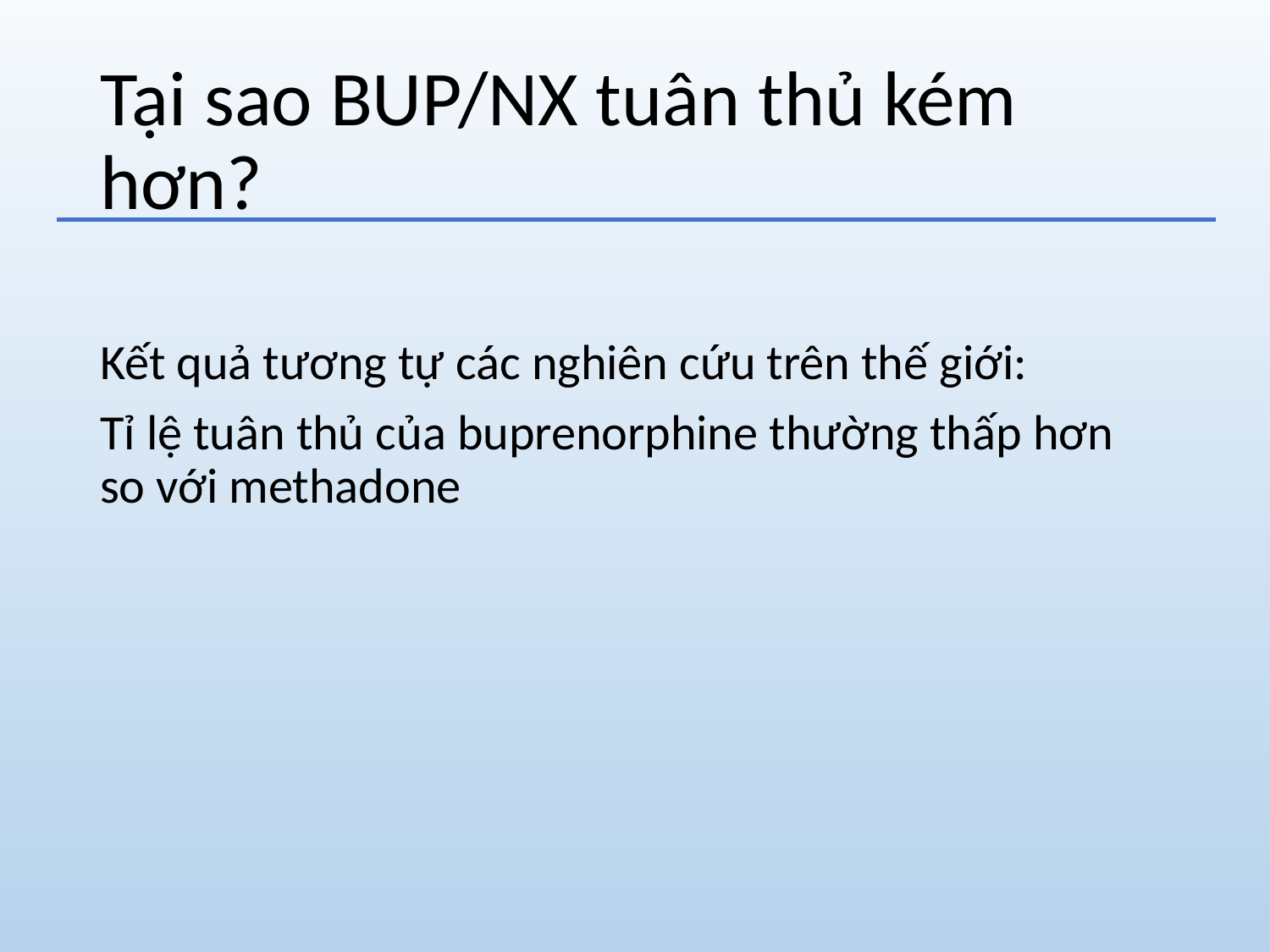

# Tại sao BUP/NX tuân thủ kém hơn?

Kết quả tương tự các nghiên cứu trên thế giới:
Tỉ lệ tuân thủ của buprenorphine thường thấp hơn so với methadone